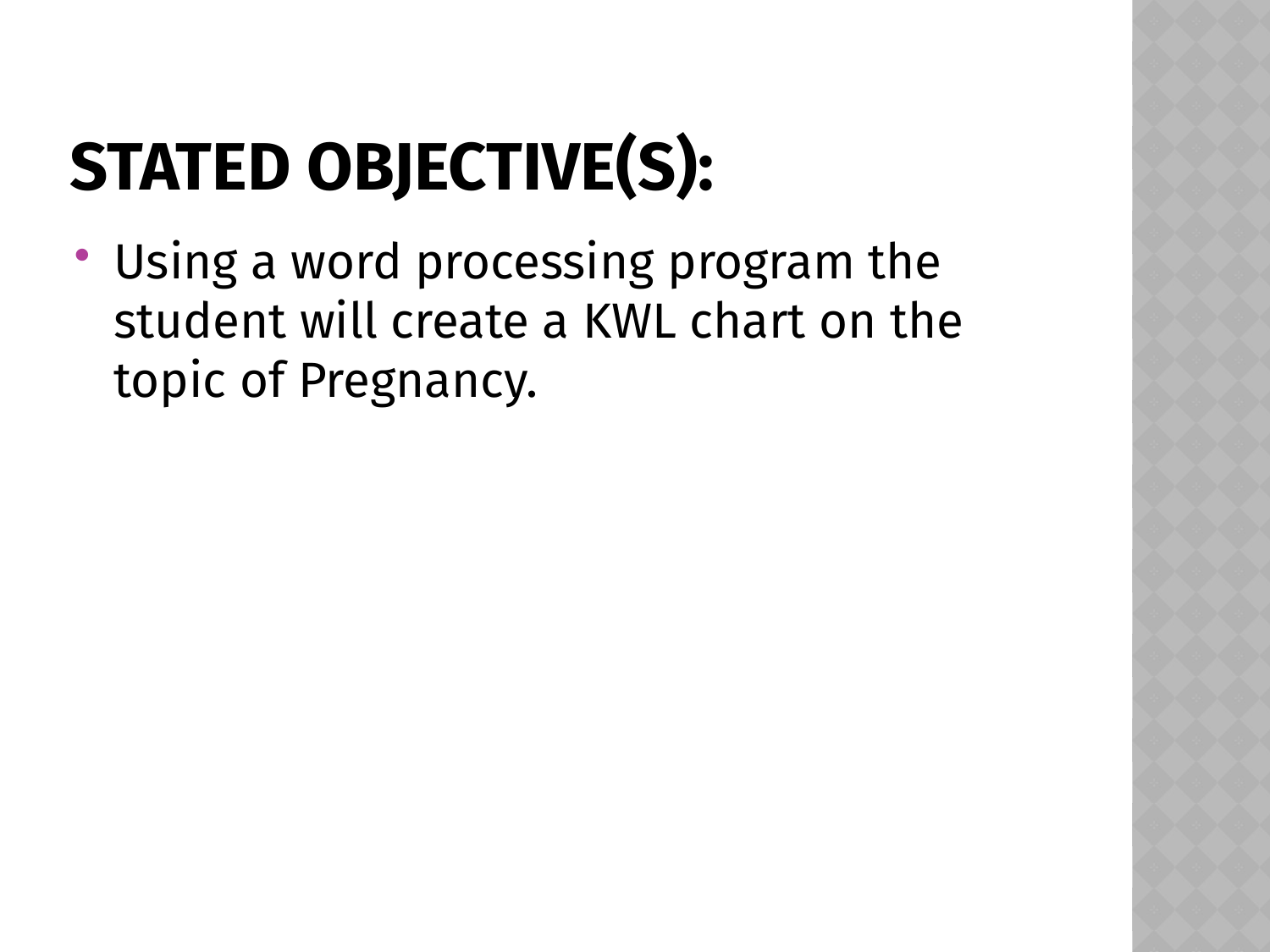

# Stated Objective(s):
Using a word processing program the student will create a KWL chart on the topic of Pregnancy.